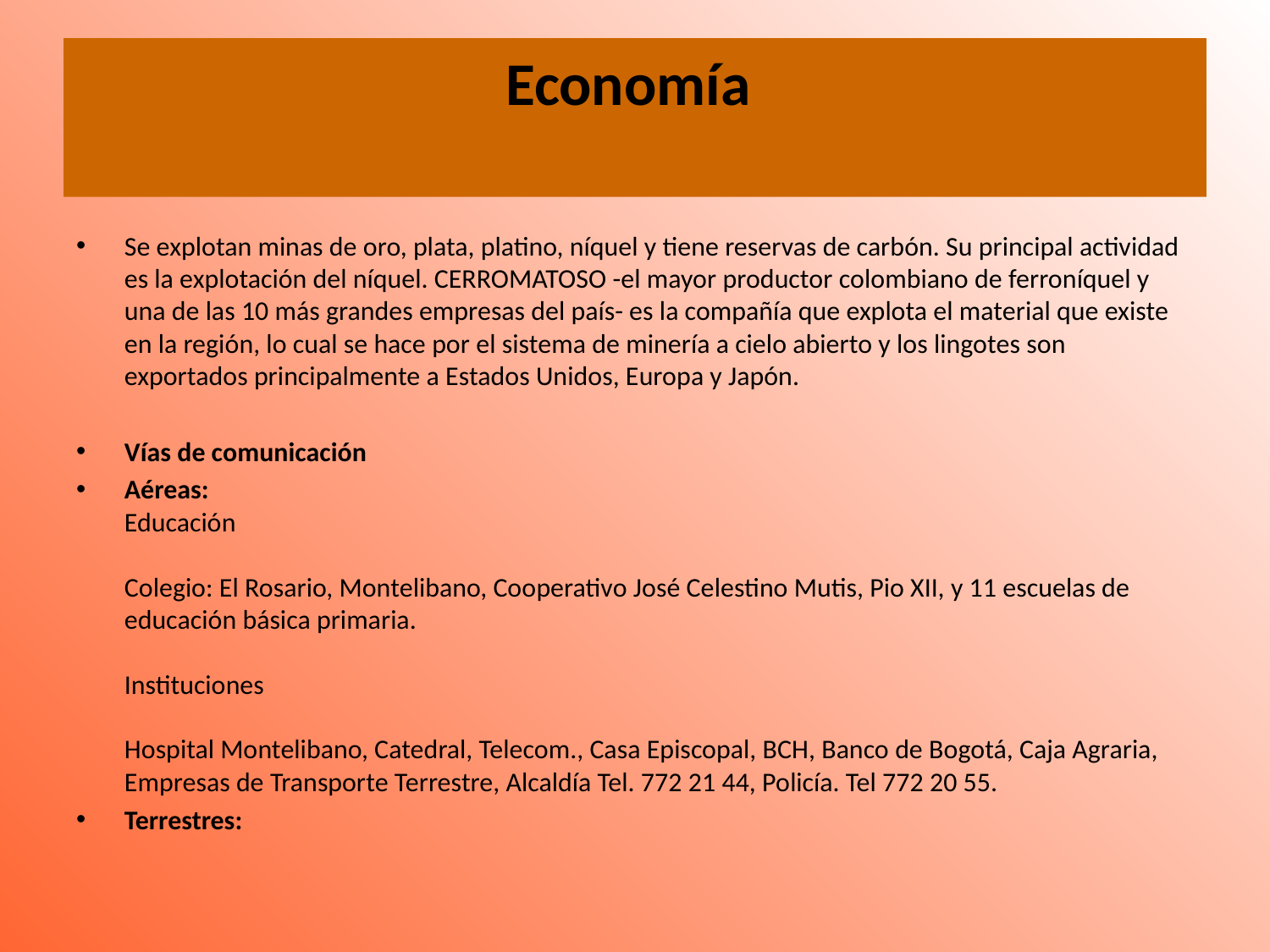

# Economía
Se explotan minas de oro, plata, platino, níquel y tiene reservas de carbón. Su principal actividad es la explotación del níquel. CERROMATOSO -el mayor productor colombiano de ferroníquel y una de las 10 más grandes empresas del país- es la compañía que explota el material que existe en la región, lo cual se hace por el sistema de minería a cielo abierto y los lingotes son exportados principalmente a Estados Unidos, Europa y Japón.

Vías de comunicación
Aéreas:
Educación
Colegio: El Rosario, Montelibano, Cooperativo José Celestino Mutis, Pio XII, y 11 escuelas de educación básica primaria.
Instituciones
Hospital Montelibano, Catedral, Telecom., Casa Episcopal, BCH, Banco de Bogotá, Caja Agraria, Empresas de Transporte Terrestre, Alcaldía Tel. 772 21 44, Policía. Tel 772 20 55.
Terrestres: